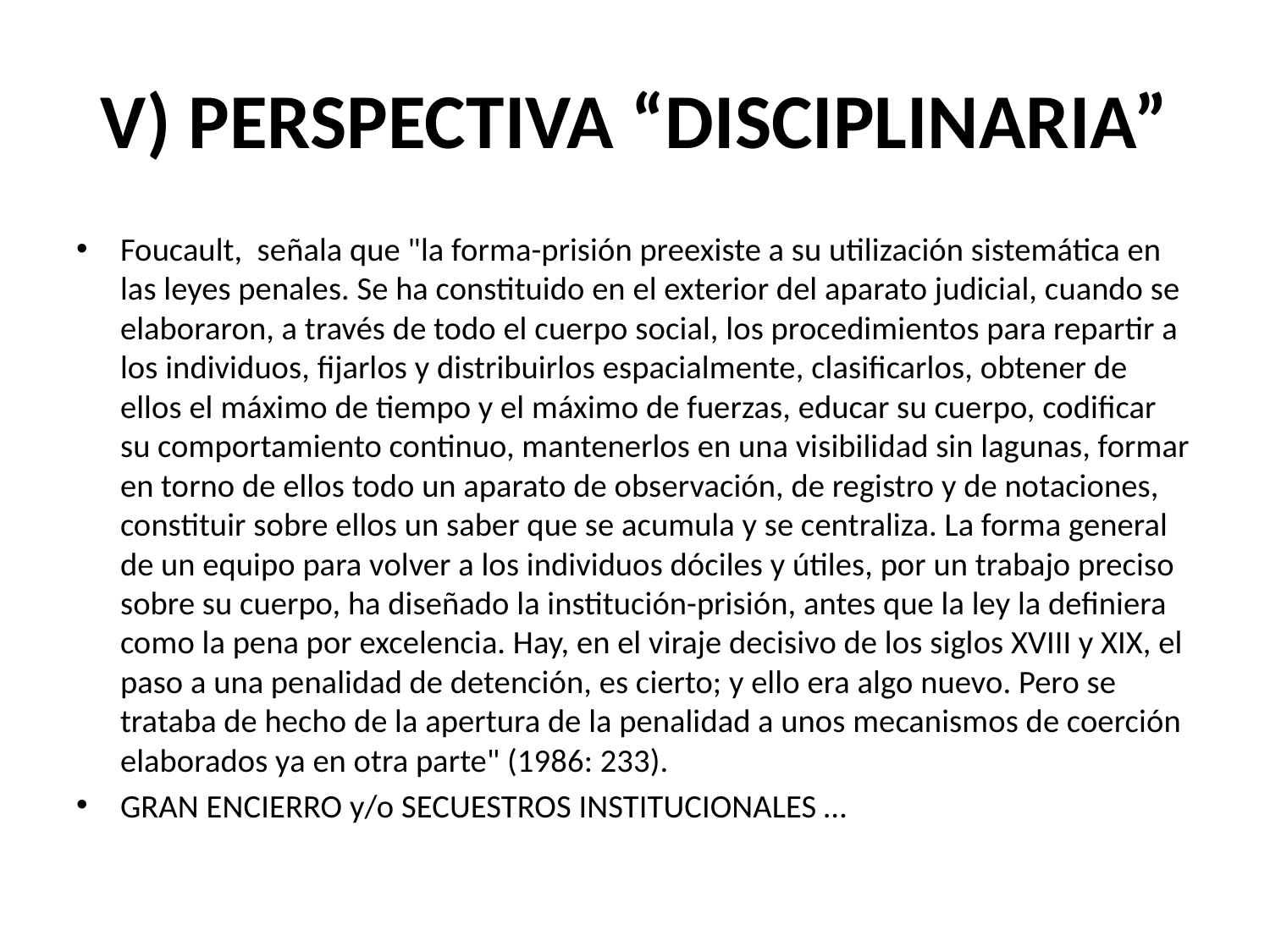

# V) PERSPECTIVA “DISCIPLINARIA”
Foucault,  señala que "la forma-prisión preexiste a su utilización sistemática en las leyes penales. Se ha constituido en el exterior del aparato judicial, cuando se elaboraron, a través de todo el cuerpo social, los procedimientos para repartir a los individuos, fijarlos y distribuirlos espacialmente, clasificarlos, obtener de ellos el máximo de tiempo y el máximo de fuerzas, educar su cuerpo, codificar su comportamiento continuo, mantenerlos en una visibilidad sin lagunas, formar en torno de ellos todo un aparato de observación, de registro y de notaciones, constituir sobre ellos un saber que se acumula y se centraliza. La forma general de un equipo para volver a los individuos dóciles y útiles, por un trabajo preciso sobre su cuerpo, ha diseñado la institución-prisión, antes que la ley la definiera como la pena por excelencia. Hay, en el viraje decisivo de los siglos XVIII y XIX, el paso a una penalidad de detención, es cierto; y ello era algo nuevo. Pero se trataba de hecho de la apertura de la penalidad a unos mecanismos de coerción elaborados ya en otra parte" (1986: 233).
GRAN ENCIERRO y/o SECUESTROS INSTITUCIONALES …